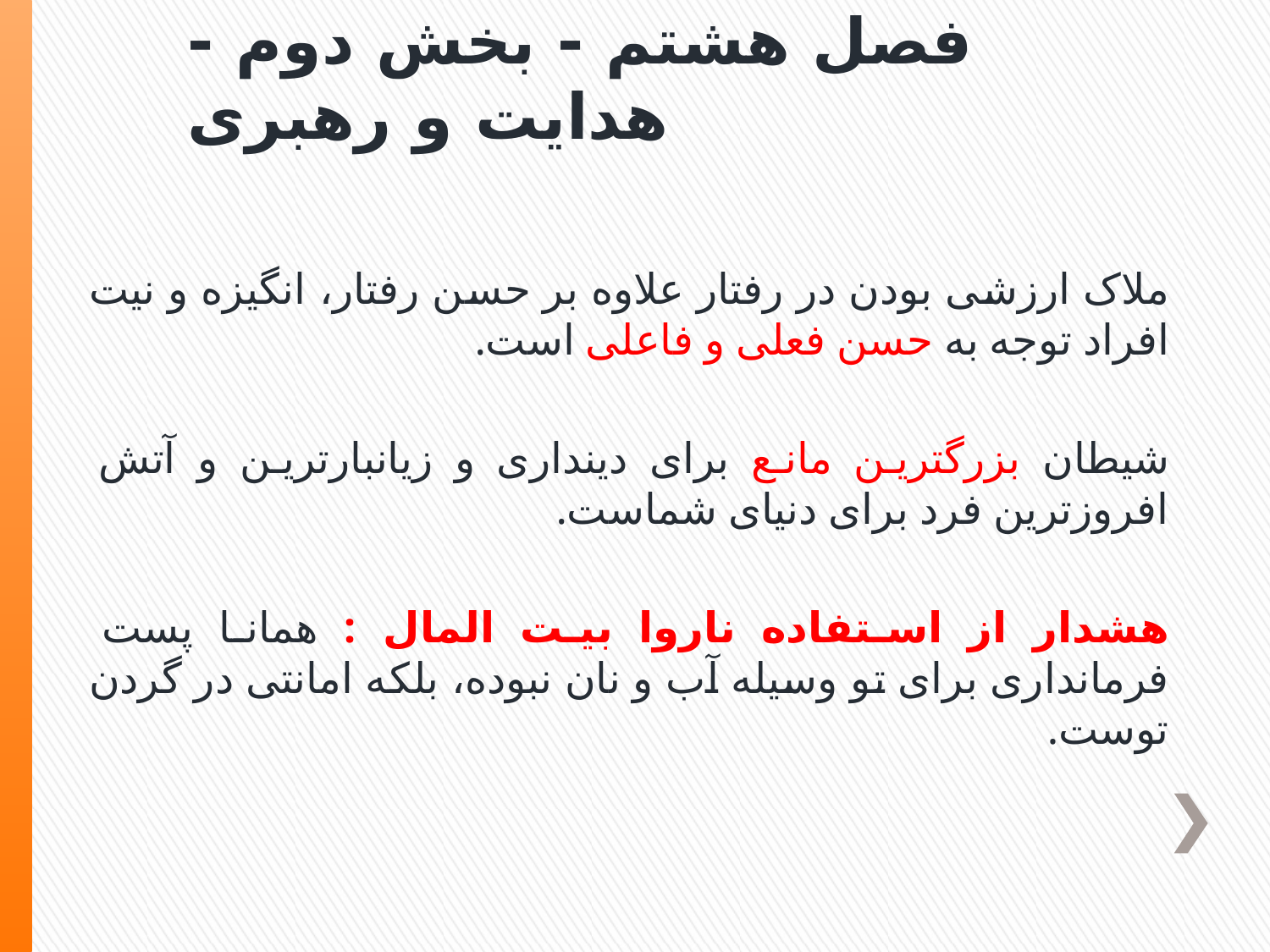

# فصل هشتم - بخش دوم - هدایت و رهبری

ملاک ارزشی بودن در رفتار علاوه بر حسن رفتار، انگیزه و نیت افراد توجه به حسن فعلی و فاعلی است.

شیطان بزرگترین مانع برای دینداری و زیانبارترین و آتش افروزترین فرد برای دنیای شماست.

هشدار از استفاده ناروا بیت المال : همانا پست فرمانداری برای تو وسیله آب و نان نبوده، بلکه امانتی در گردن توست.